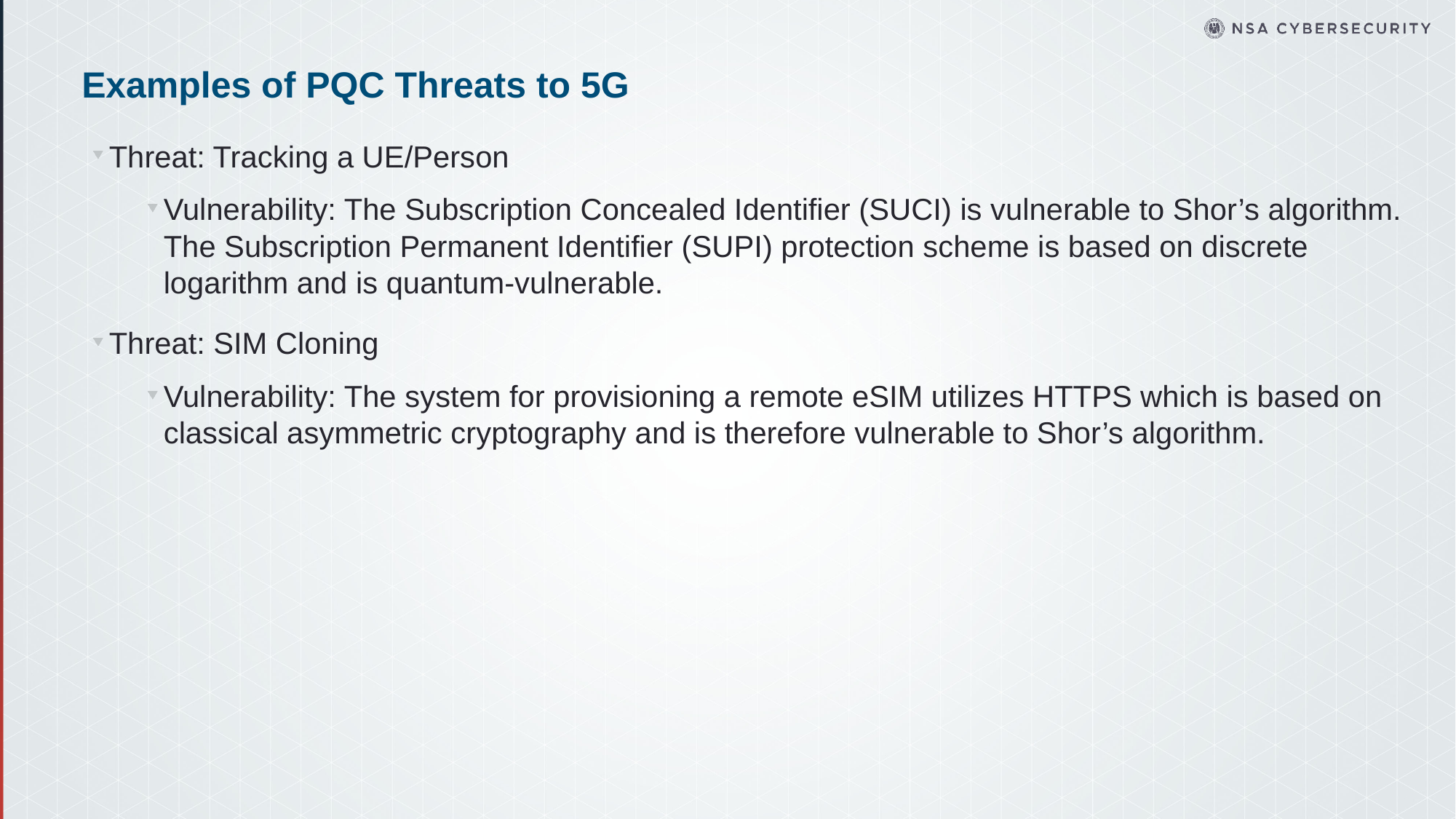

Examples of PQC Threats to 5G
Threat: Tracking a UE/Person
Vulnerability: The Subscription Concealed Identifier (SUCI) is vulnerable to Shor’s algorithm. The Subscription Permanent Identifier (SUPI) protection scheme is based on discrete logarithm and is quantum-vulnerable.
Threat: SIM Cloning
Vulnerability: The system for provisioning a remote eSIM utilizes HTTPS which is based on classical asymmetric cryptography and is therefore vulnerable to Shor’s algorithm.